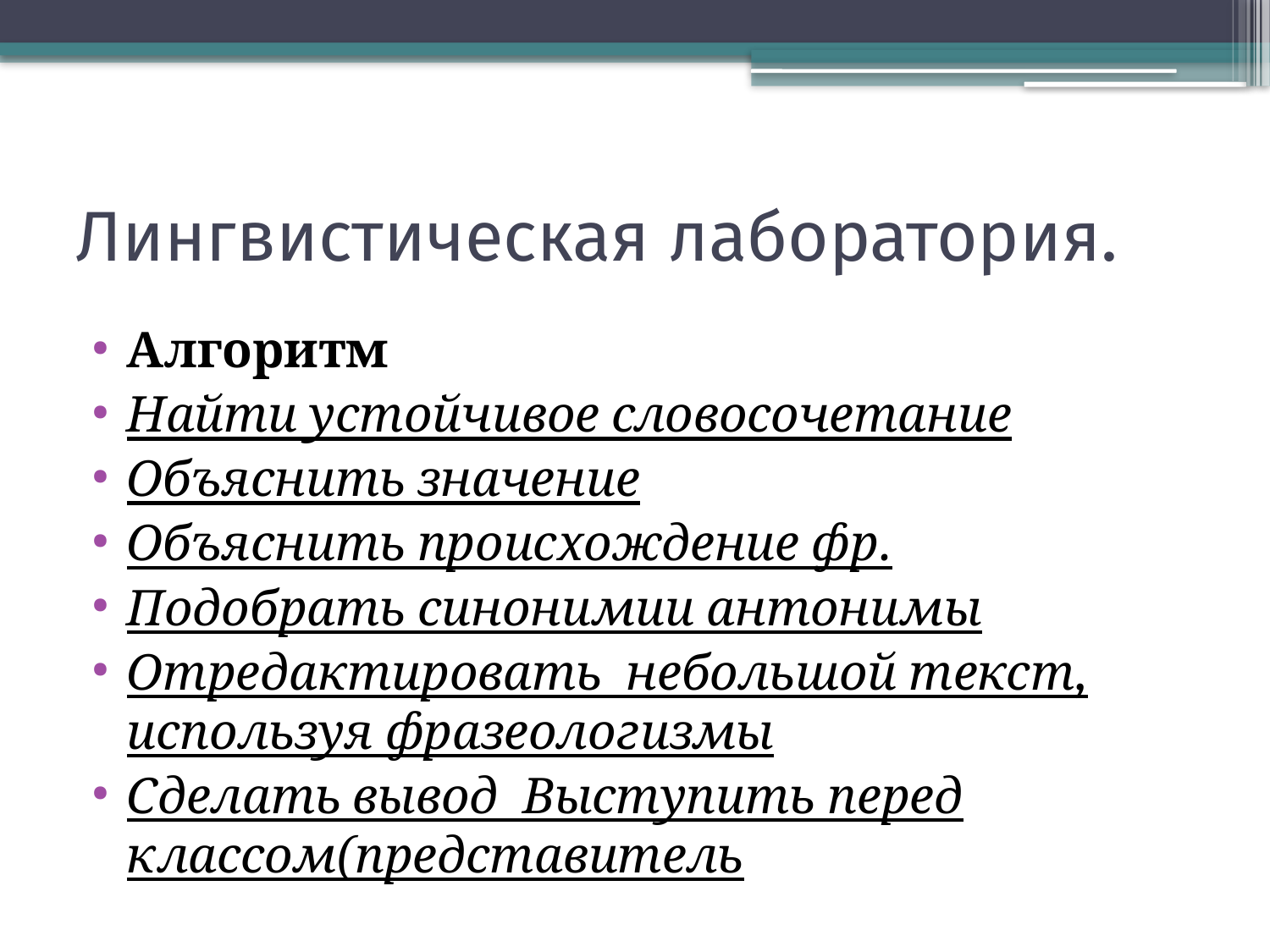

# Лингвистическая лаборатория.
Алгоритм
Найти устойчивое словосочетание
Объяснить значение
Объяснить происхождение фр.
Подобрать синонимии антонимы
Отредактировать  небольшой текст, используя фразеологизмы
Сделать вывод  Выступить перед классом(представитель